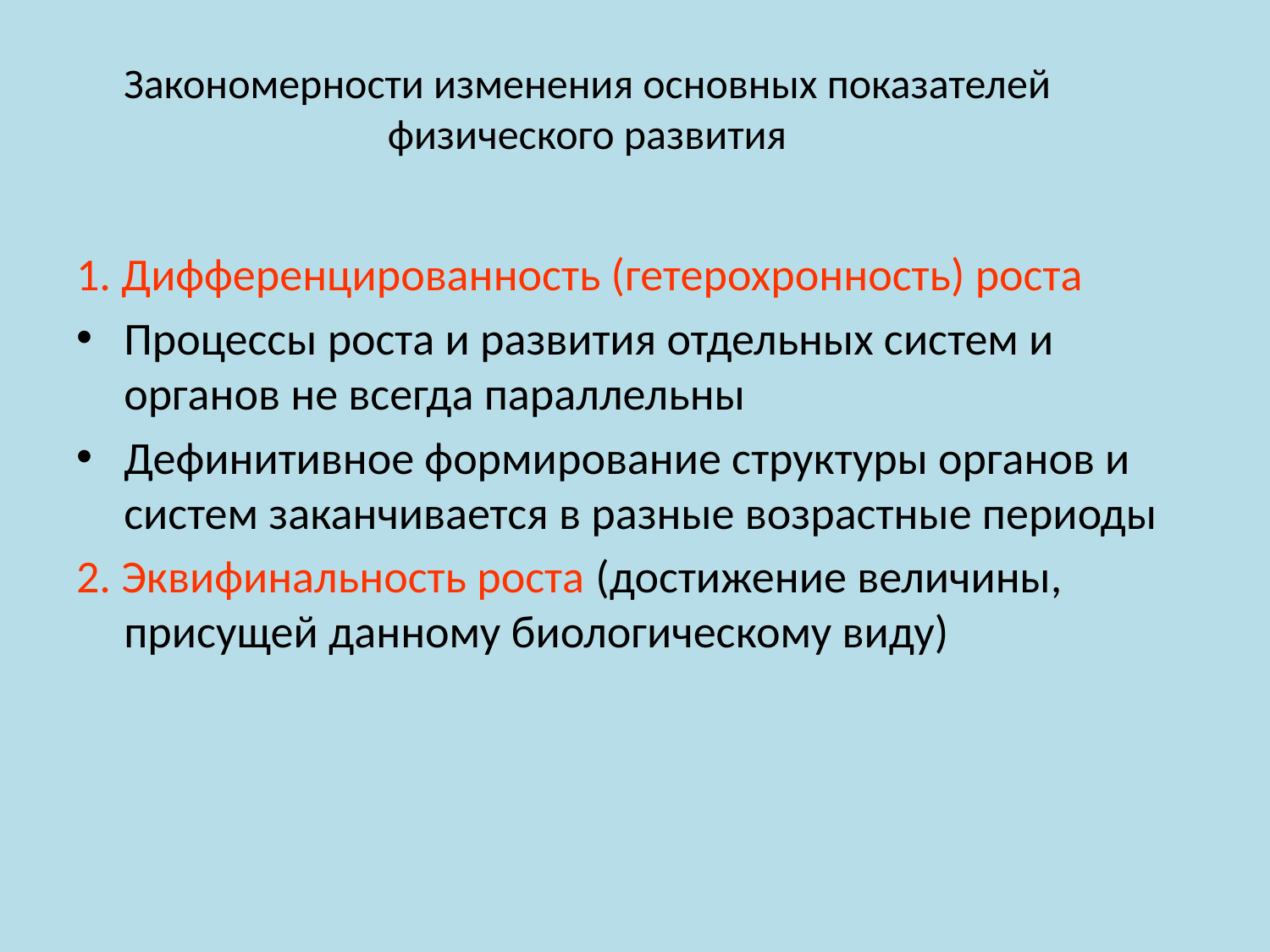

# Закономерности изменения основных показателей физического развития
1. Дифференцированность (гетерохронность) роста
Процессы роста и развития отдельных систем и органов не всегда параллельны
Дефинитивное формирование структуры органов и систем заканчивается в разные возрастные периоды
2. Эквифинальность роста (достижение величины, присущей данному биологическому виду)